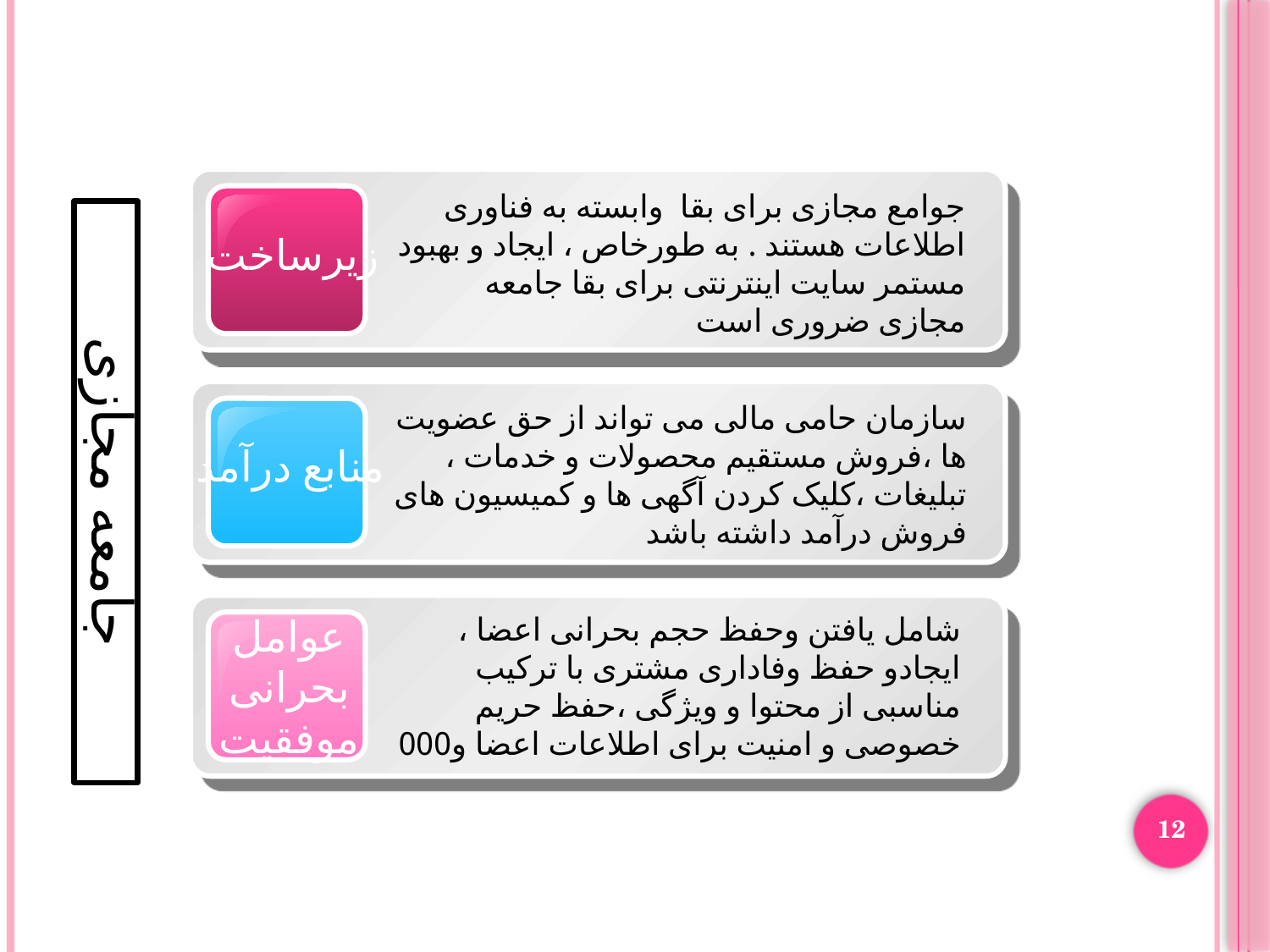

جوامع مجازی برای بقا  وابسته به فناوری اطلاعات هستند . به طورخاص ، ایجاد و بهبود مستمر سایت اینترنتی برای بقا جامعه مجازی ضروری است

زیرساخت

سازمان حامی مالی می تواند از حق عضویت ها ،فروش مستقیم محصولات و خدمات ، تبلیغات ،کلیک کردن آگهی ها و کمیسیون های فروش درآمد داشته باشد

منابع درآمد
جامعه مجازی

عوامل بحرانی موفقیت

شامل یافتن وحفظ حجم بحرانی اعضا ، ایجادو حفظ وفاداری مشتری با ترکیب مناسبی از محتوا و ویژگی ،حفظ حریم خصوصی و امنیت برای اطلاعات اعضا و000
12